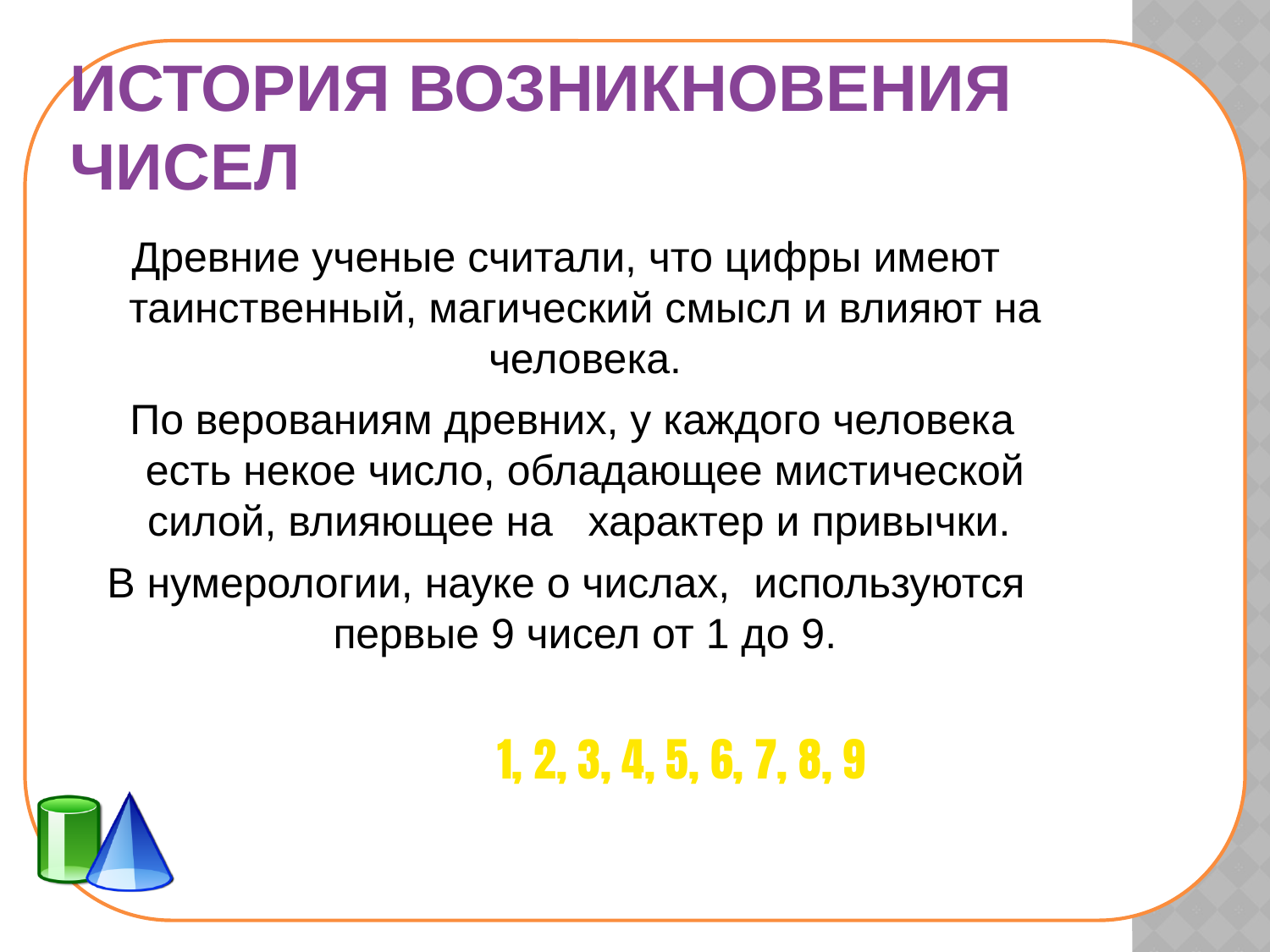

# История возникновения чисел
Древние ученые считали, что цифры имеют таинственный, магический смысл и влияют на человека.
 По верованиям древних, у каждого человека есть некое число, обладающее мистической силой, влияющее на   характер и привычки.
В нумерологии, науке о числах,  используются первые 9 чисел от 1 до 9.

                                       1, 2, 3, 4, 5, 6, 7, 8, 9